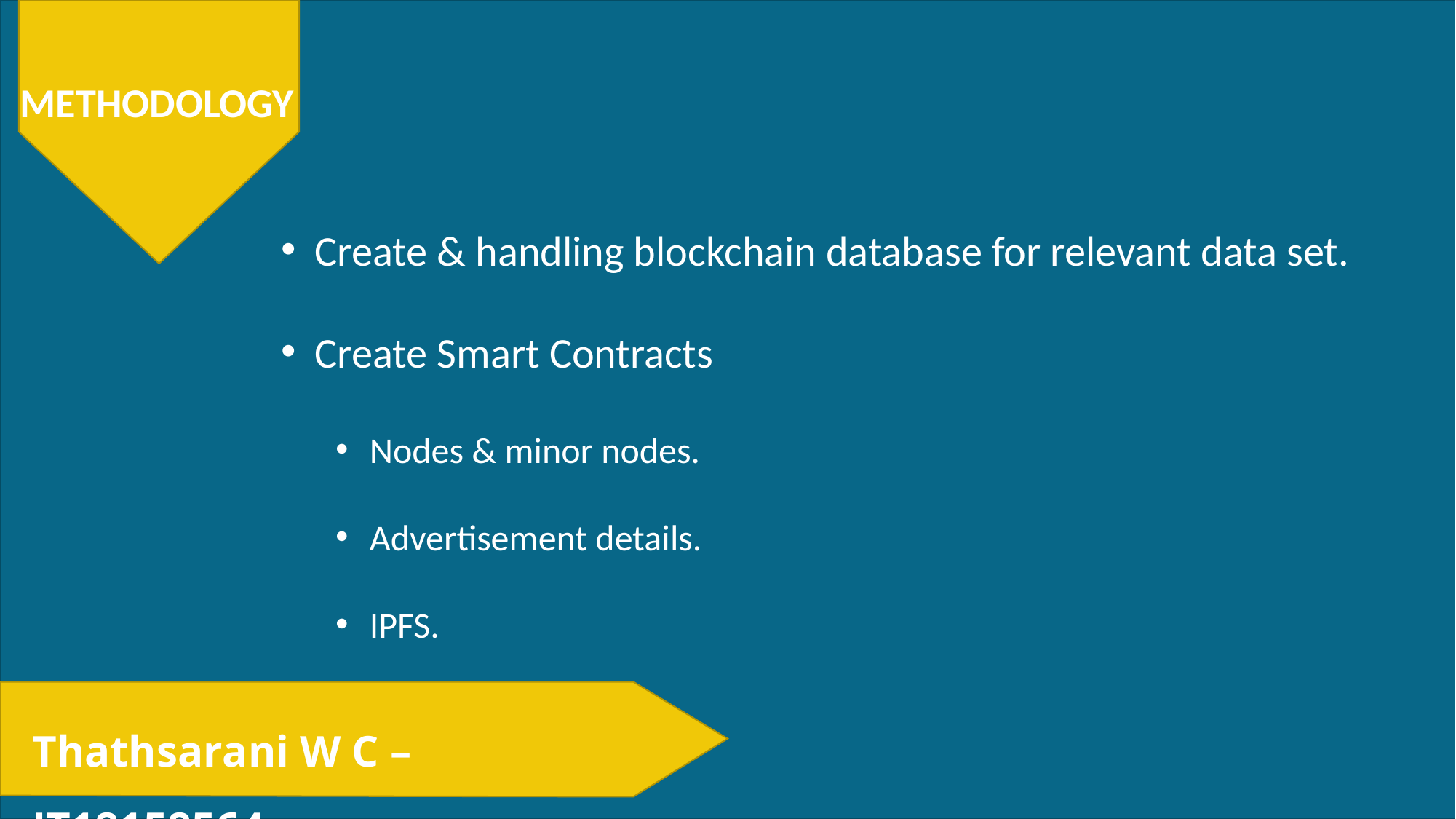

METHODOLOGY
Create & handling blockchain database for relevant data set.

Create Smart Contracts

Nodes & minor nodes.

Advertisement details.

IPFS.

Thathsarani W C – IT18158564